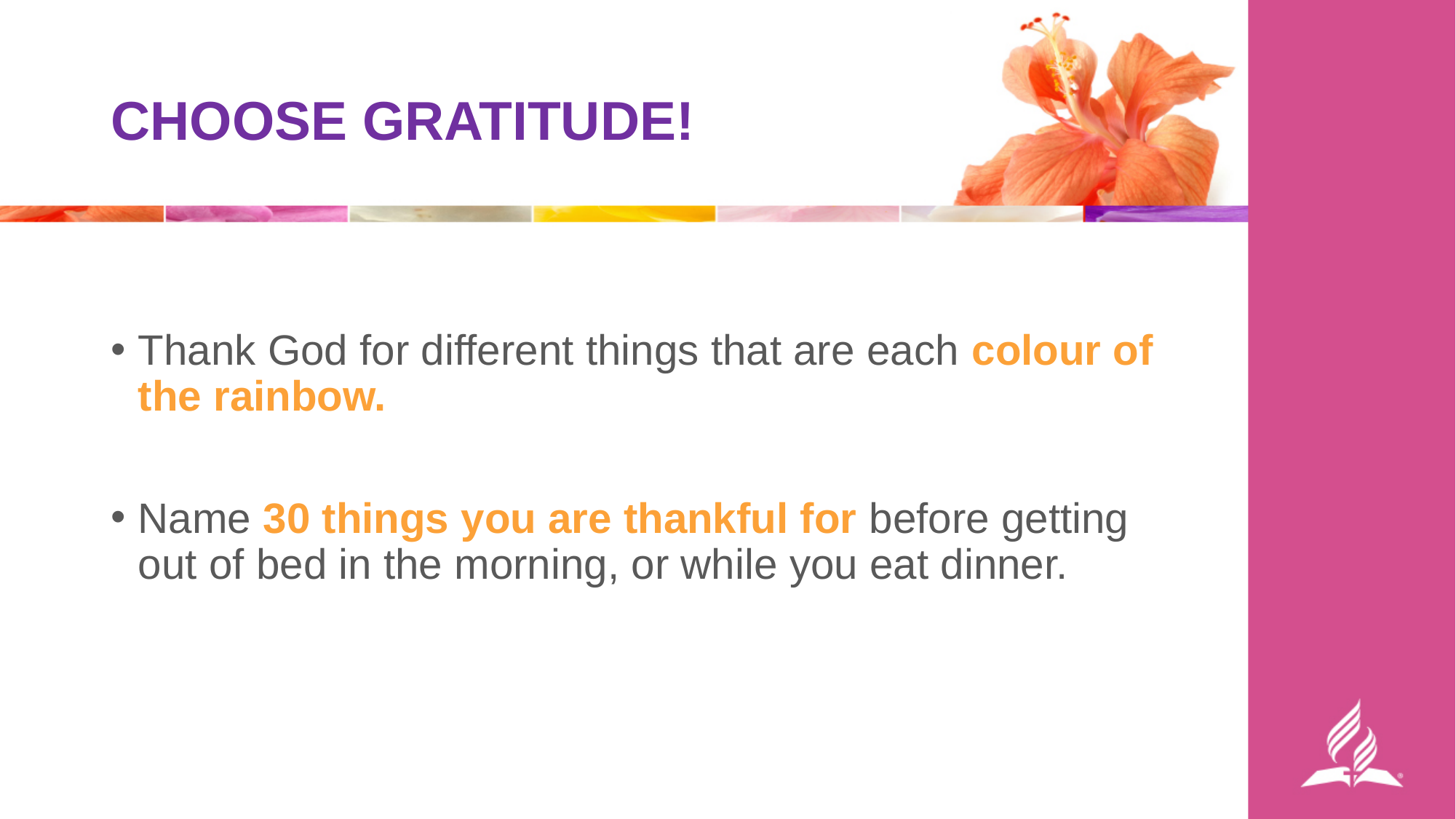

CHOOSE GRATITUDE!
Thank God for different things that are each colour of the rainbow.

Name 30 things you are thankful for before getting out of bed in the morning, or while you eat dinner.